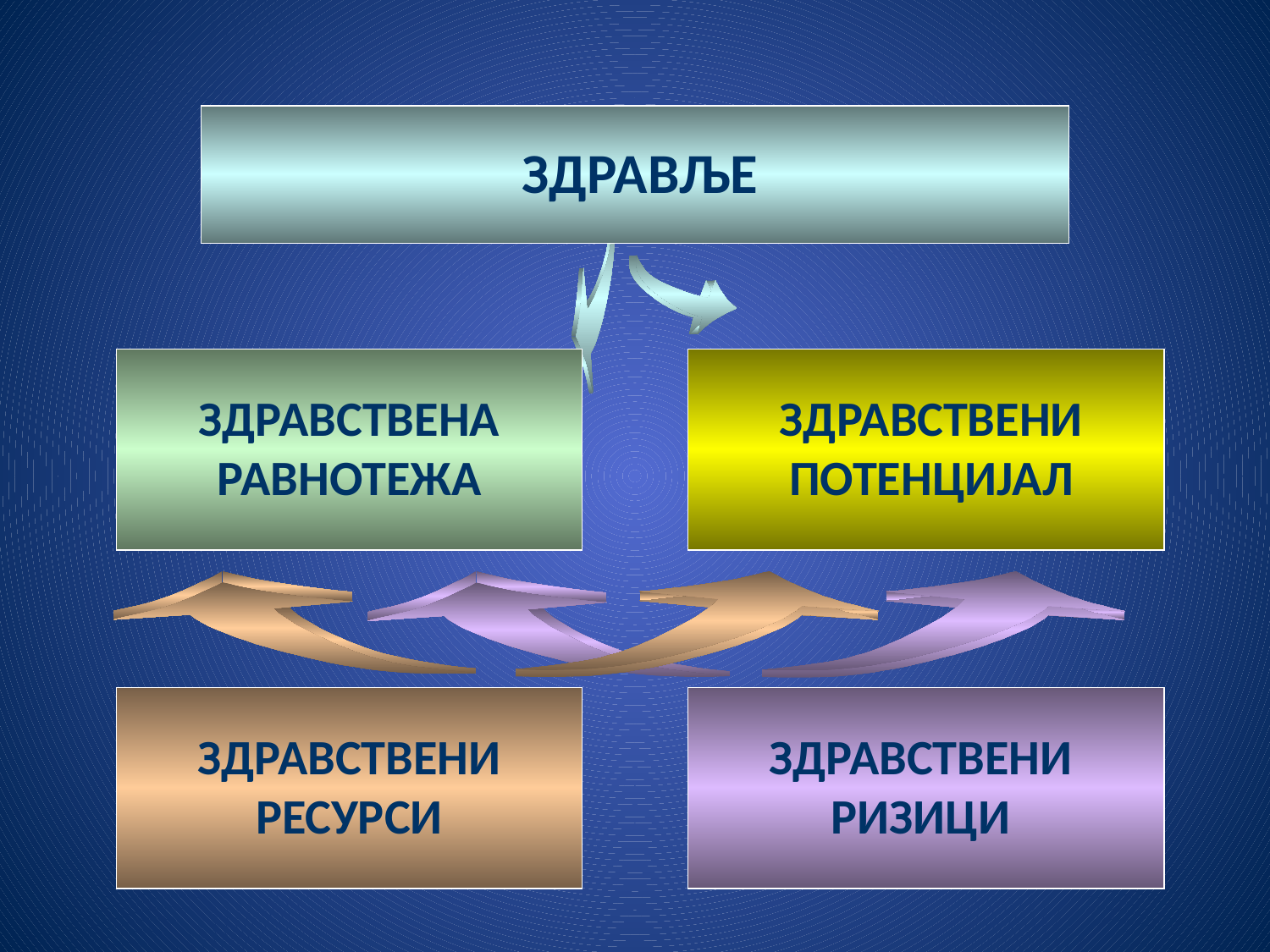

ЗДРАВЉЕ

ЗДРАВСТВЕНА РАВНОТЕЖА

ЗДРАВСТВЕНИ ПОТЕНЦИЈАЛ

ЗДРАВСТВЕНИ РЕСУРСИ

ЗДРАВСТВЕНИ РИЗИЦИ